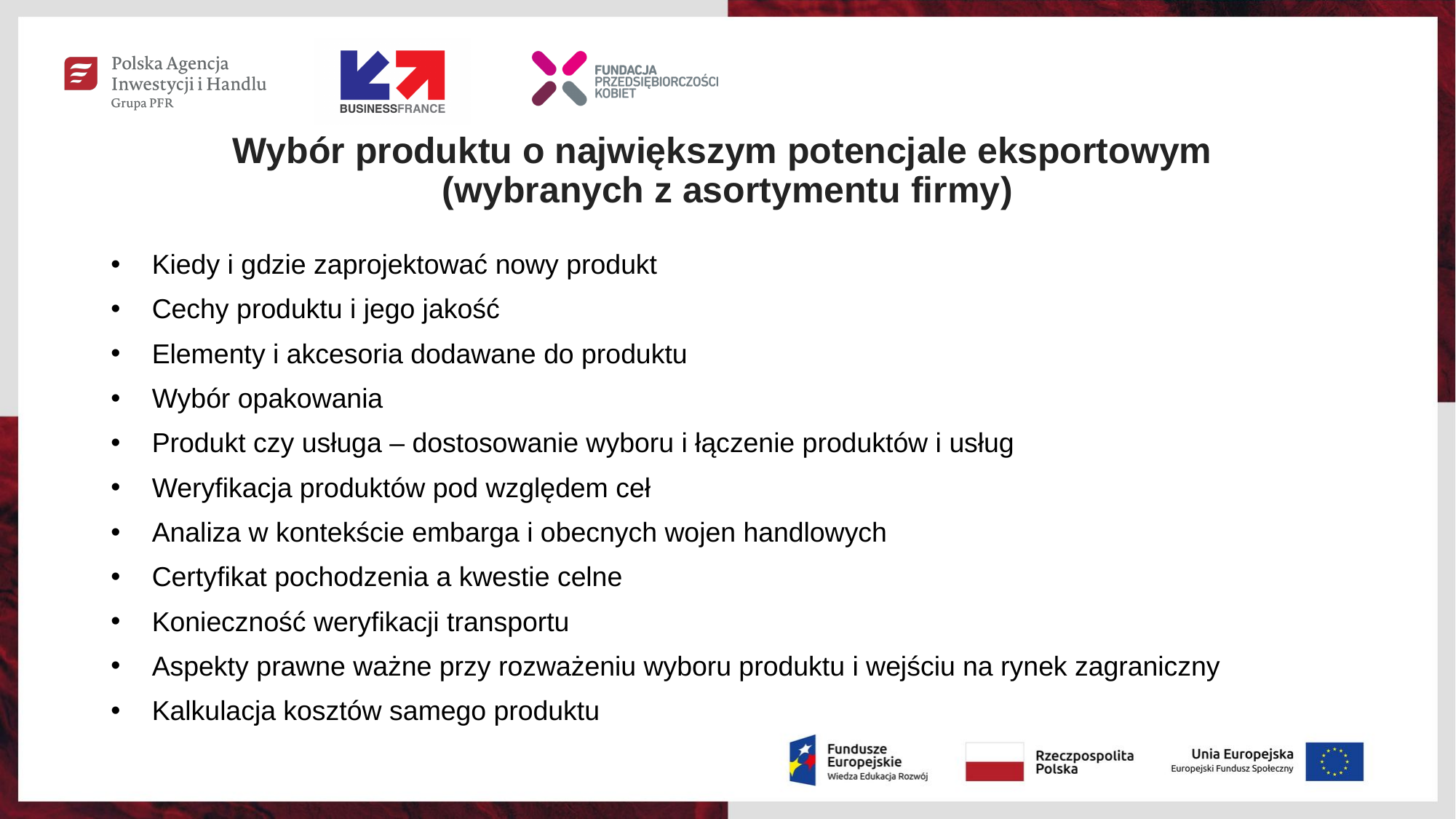

# Wybór produktu o największym potencjale eksportowym (wybranych z asortymentu firmy)
Kiedy i gdzie zaprojektować nowy produkt
Cechy produktu i jego jakość
Elementy i akcesoria dodawane do produktu
Wybór opakowania
Produkt czy usługa – dostosowanie wyboru i łączenie produktów i usług
Weryfikacja produktów pod względem ceł
Analiza w kontekście embarga i obecnych wojen handlowych
Certyfikat pochodzenia a kwestie celne
Konieczność weryfikacji transportu
Aspekty prawne ważne przy rozważeniu wyboru produktu i wejściu na rynek zagraniczny
Kalkulacja kosztów samego produktu